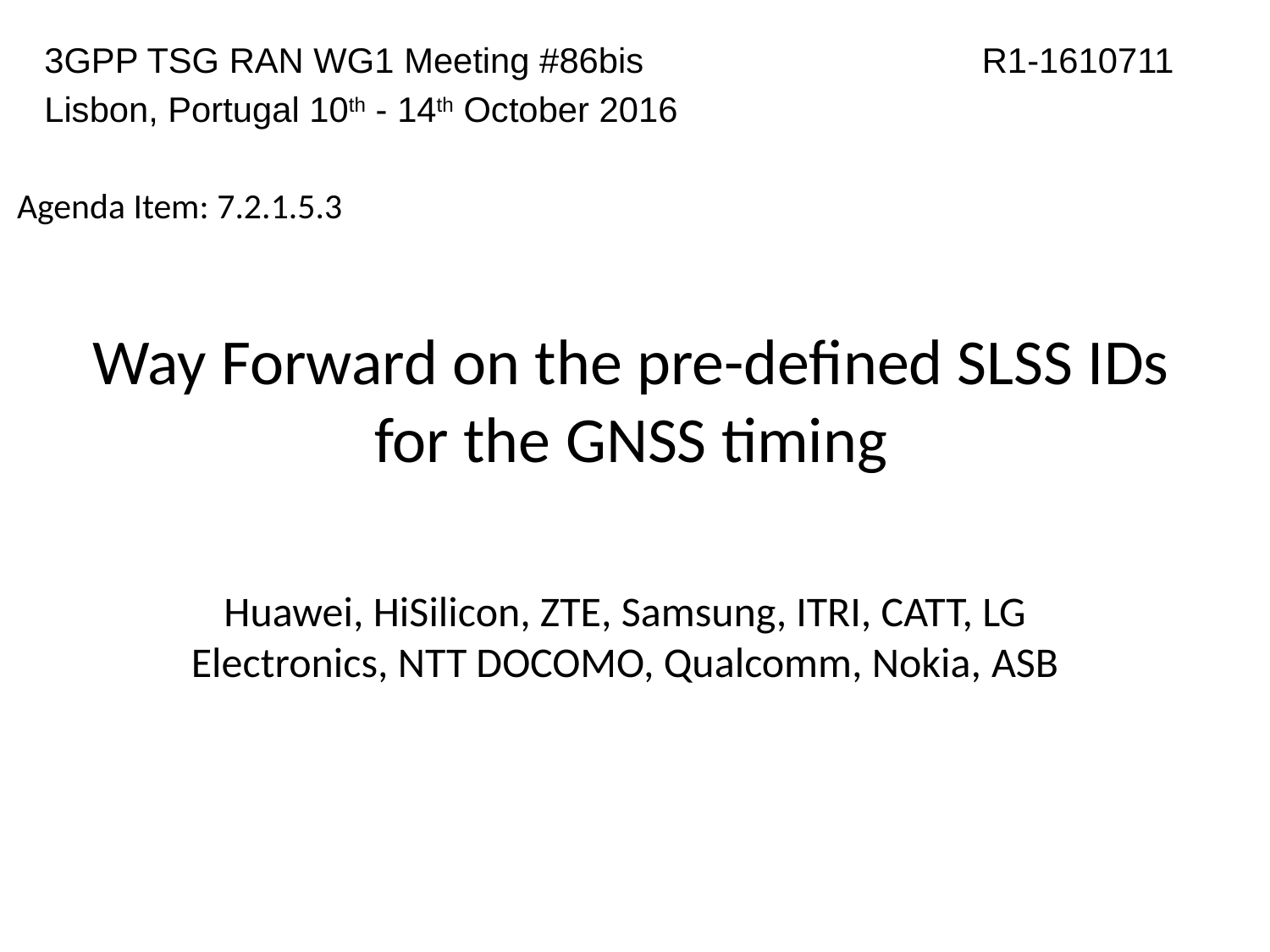

3GPP TSG RAN WG1 Meeting #86bis            		     R1-1610711
Lisbon, Portugal 10th - 14th October 2016
Agenda Item: 7.2.1.5.3
# Way Forward on the pre-defined SLSS IDs for the GNSS timing
Huawei, HiSilicon, ZTE, Samsung, ITRI, CATT, LG Electronics, NTT DOCOMO, Qualcomm, Nokia, ASB